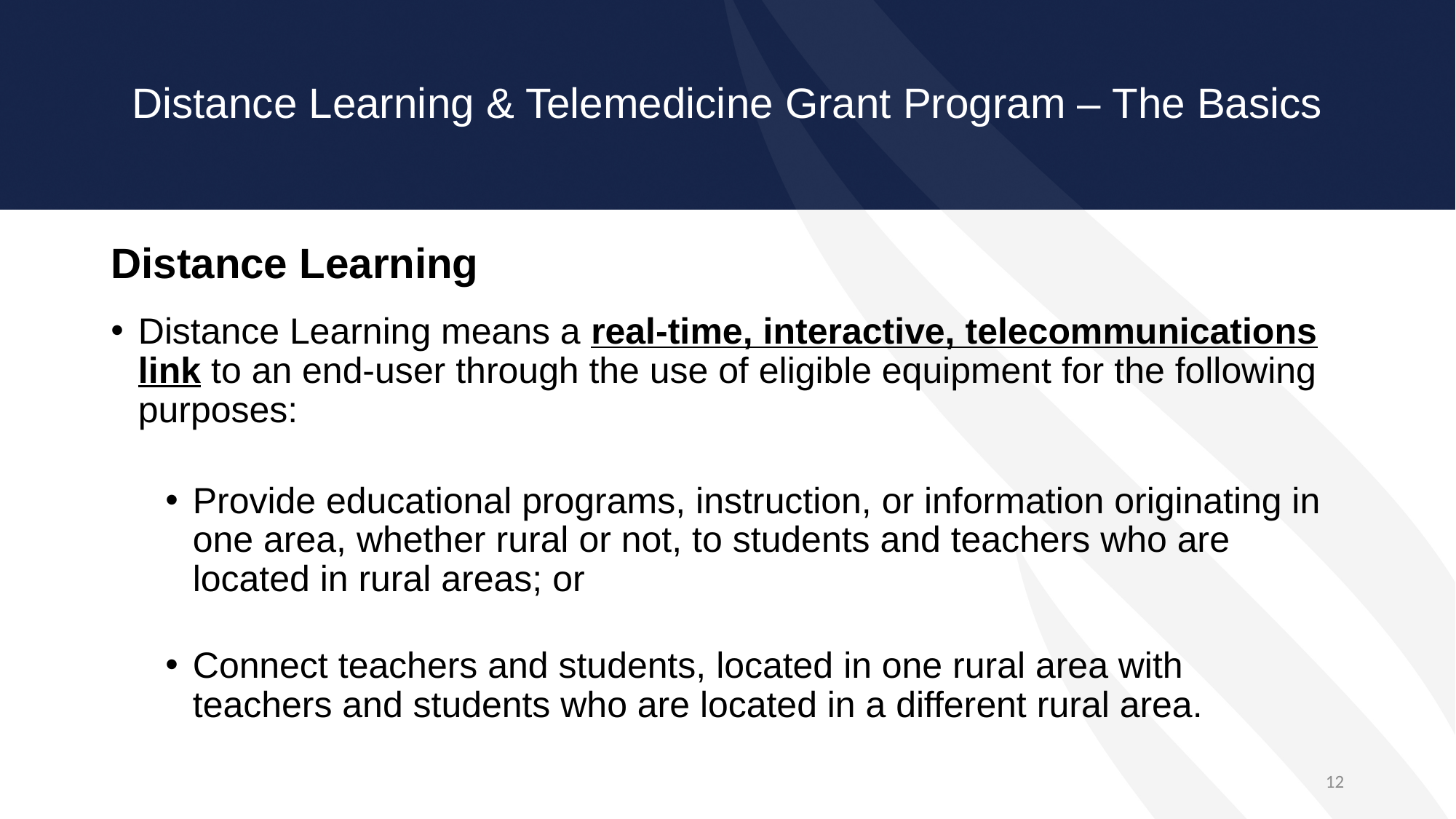

# Distance Learning & Telemedicine Grant Program – The Basics
Distance Learning
Distance Learning means a real-time, interactive, telecommunications link to an end-user through the use of eligible equipment for the following purposes:
Provide educational programs, instruction, or information originating in one area, whether rural or not, to students and teachers who are located in rural areas; or
Connect teachers and students, located in one rural area with teachers and students who are located in a different rural area.

12